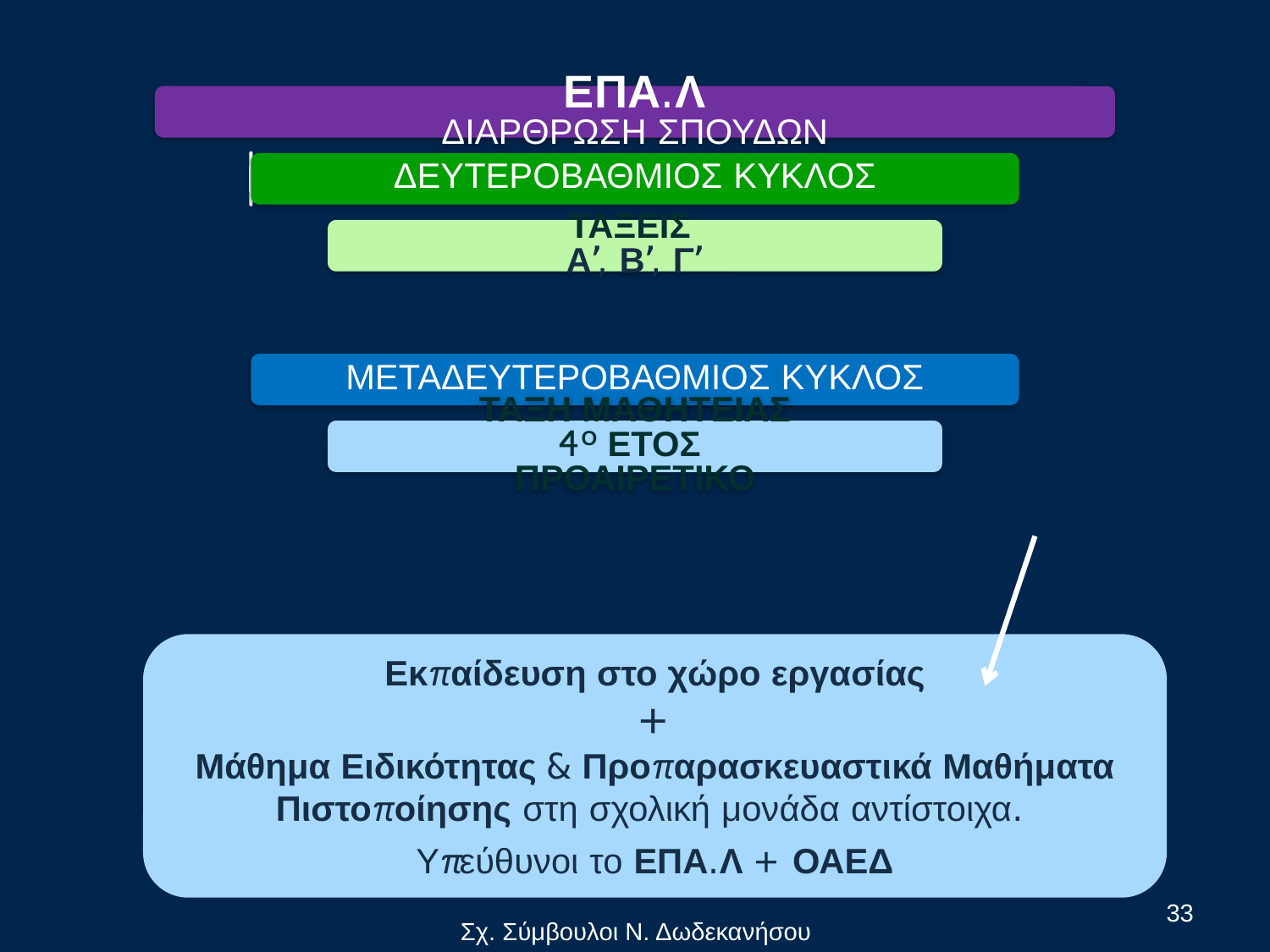

ΕΠΑ.Λ
ΔΙΑΡΘΡΩΣΗ ΣΠΟΥΔΩΝ
ΔΕΥΤΕΡΟΒΑΘΜΙΟΣ ΚΥΚΛΟΣ
ΤΑΞΕΙΣ
Α’, Β’, Γ’
ΜΕΤΑΔΕΥΤΕΡΟΒΑΘΜΙΟΣ ΚΥΚΛΟΣ
ΤΑΞΗ ΜΑΘΗΤΕΙΑΣ
4Ο ΕΤΟΣ
ΠΡΟΑΙΡΕΤΙΚΟ
Εκπαίδευση στο χώρο εργασίας
 +
Μάθημα Ειδικότητας & Προπαρασκευαστικά Μαθήματα Πιστοποίησης στη σχολική μονάδα αντίστοιχα.
Υπεύθυνοι το ΕΠΑ.Λ + ΟΑΕΔ
33
Σχ. Σύμβουλοι Ν. Δωδεκανήσου